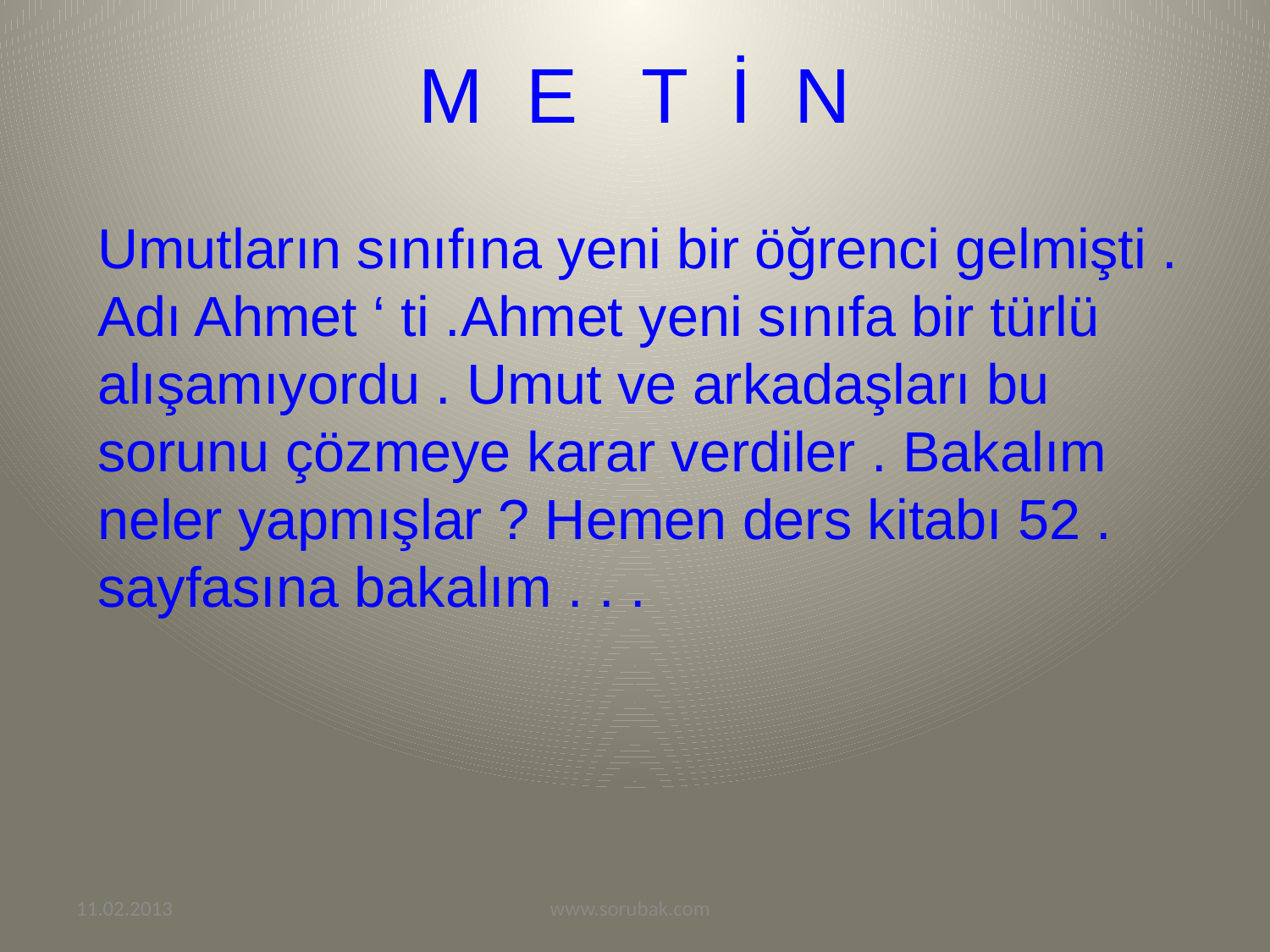

# M  E   T  İ  N
Umutların sınıfına yeni bir öğrenci gelmişti . Adı Ahmet ‘ ti .Ahmet yeni sınıfa bir türlü alışamıyordu . Umut ve arkadaşları bu sorunu çözmeye karar verdiler . Bakalım neler yapmışlar ? Hemen ders kitabı 52 . sayfasına bakalım . . .
11.02.2013
www.sorubak.com